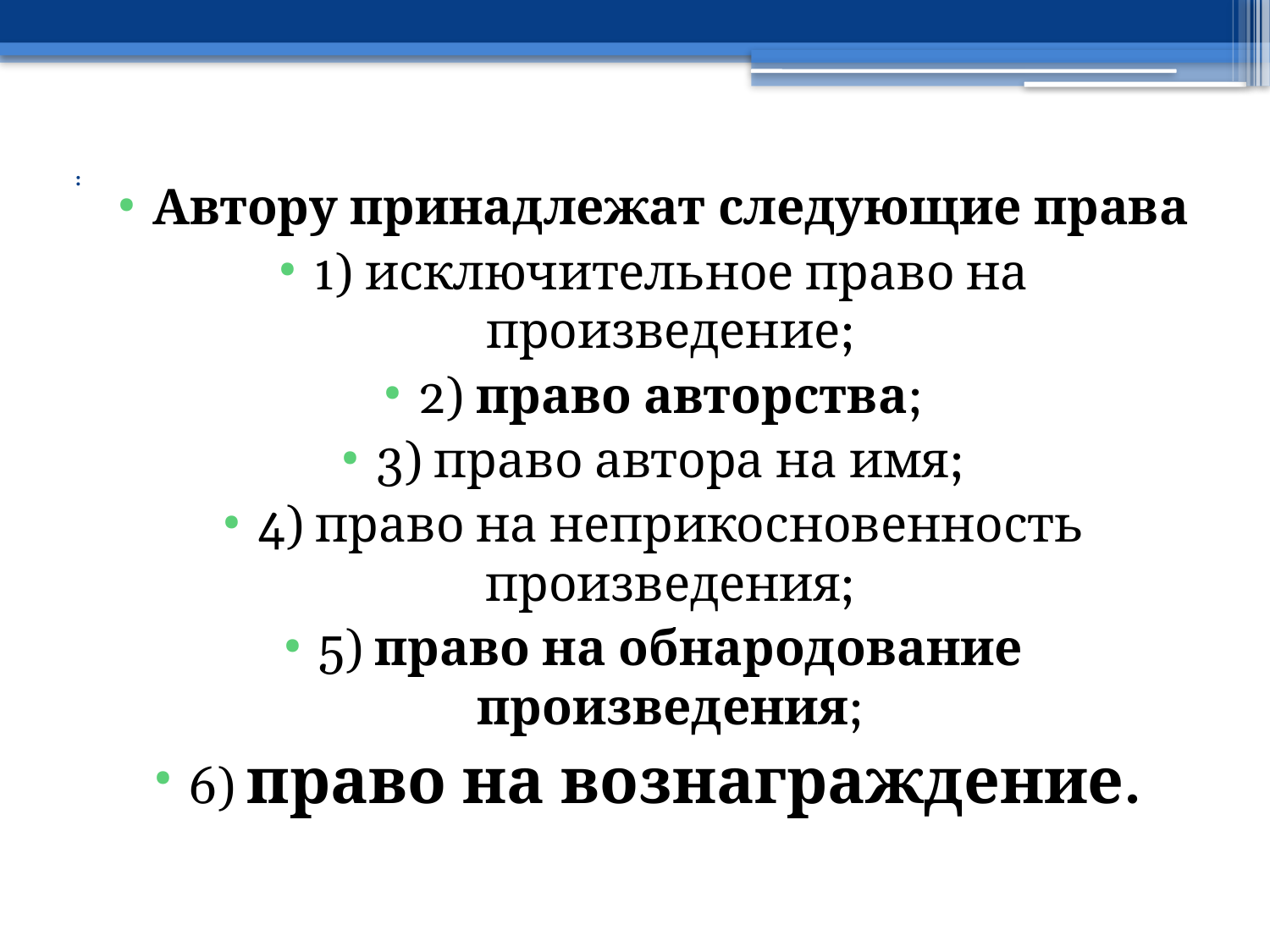

# :
Автору принадлежат следующие права
1) исключительное право на произведение;
2) право авторства;
3) право автора на имя;
4) право на неприкосновенность произведения;
5) право на обнародование произведения;
6) право на вознаграждение.